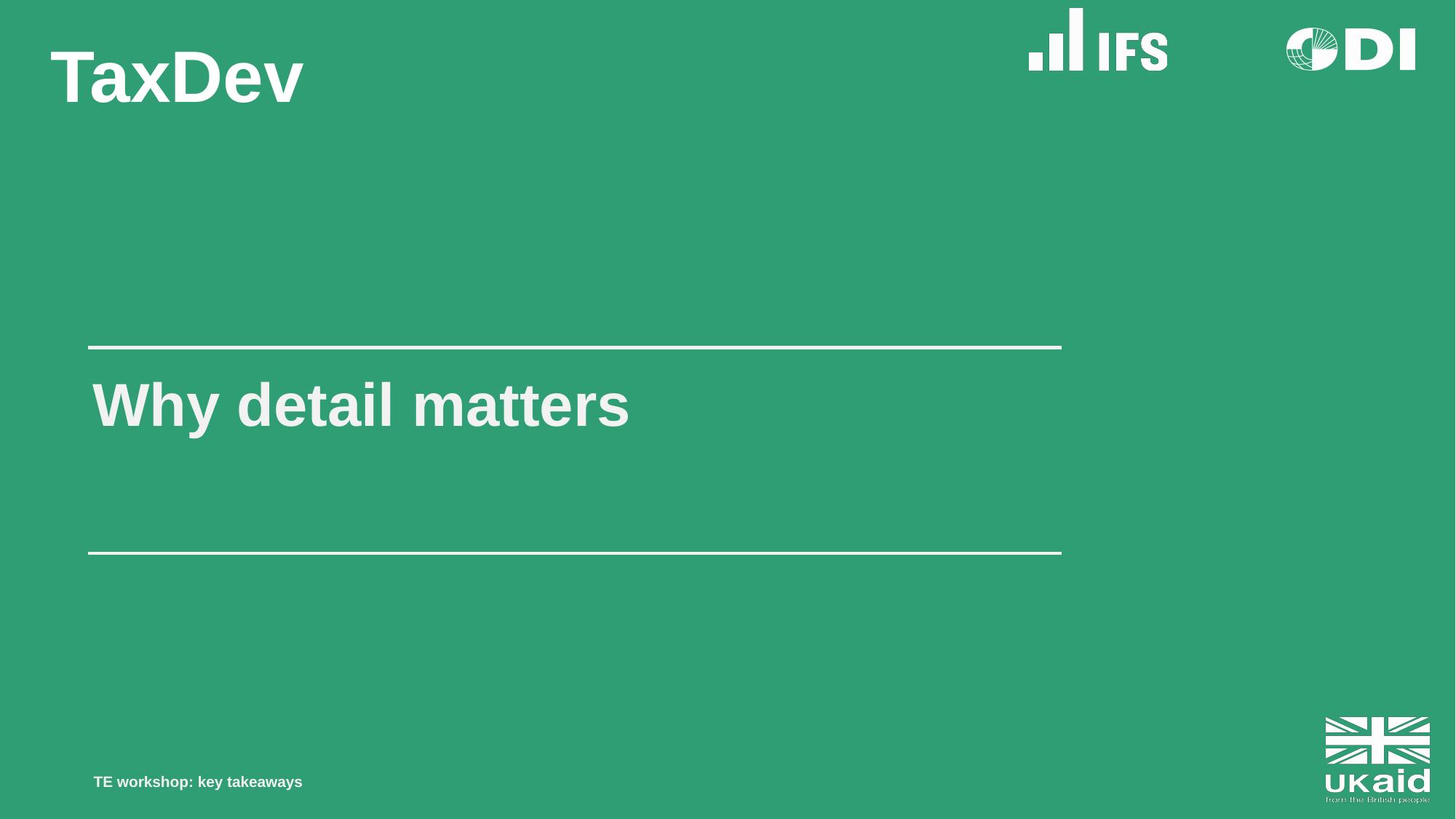

# Why detail matters
TE workshop: key takeaways